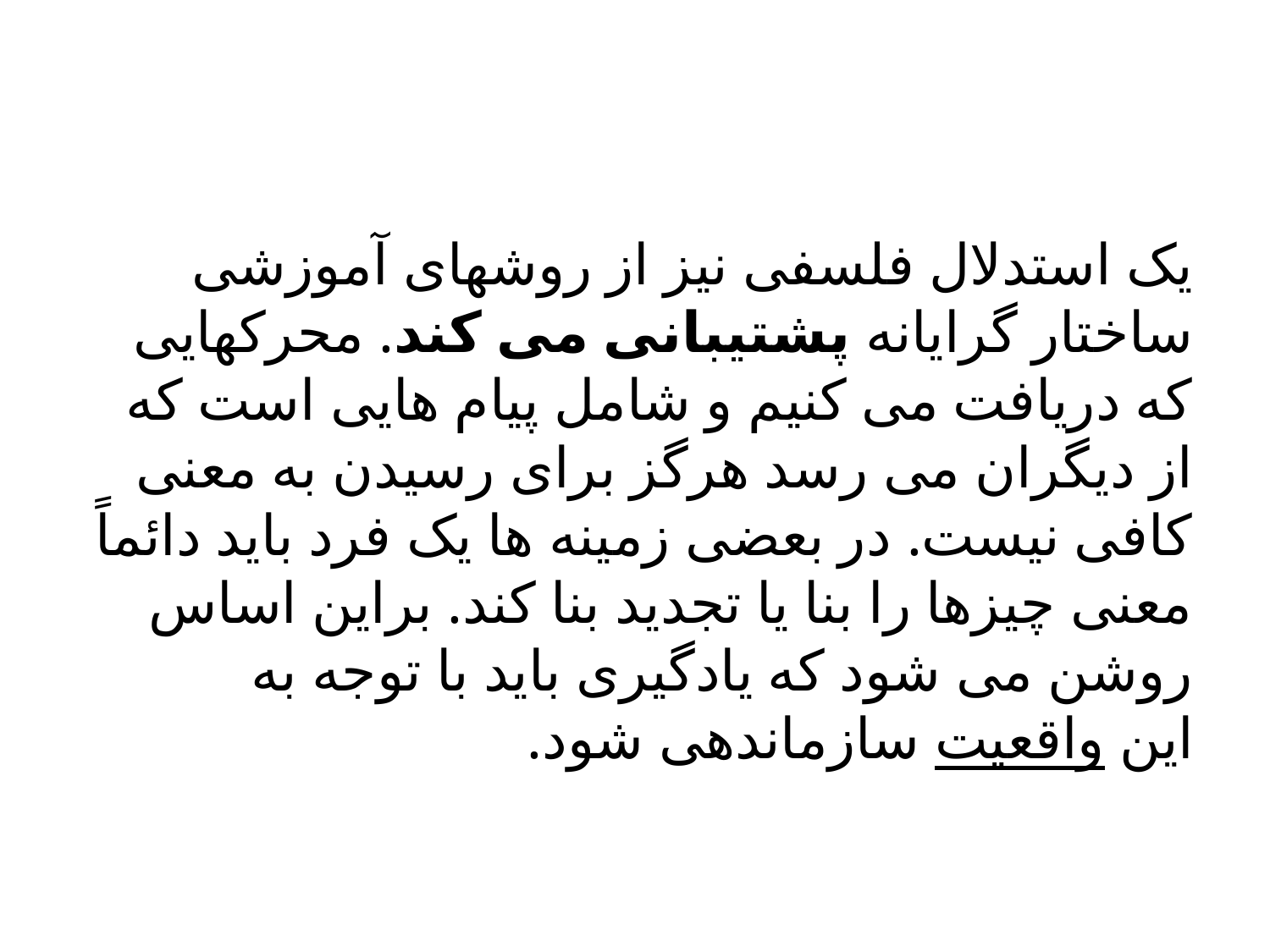

#
يک استدلال فلسفی نيز از روشهای آموزشی ساختار گرايانه پشتيبانی می کند. محرکهايی که دريافت می کنيم و شامل پيام هايی است که از ديگران می رسد هرگز برای رسيدن به معنی کافی نيست. در بعضی زمينه ها يک فرد بايد دائماً معنی چيزها را بنا يا تجديد بنا کند. براین اساس روشن می شود که يادگيری بايد با توجه به اين واقعيت سازماندهی شود.